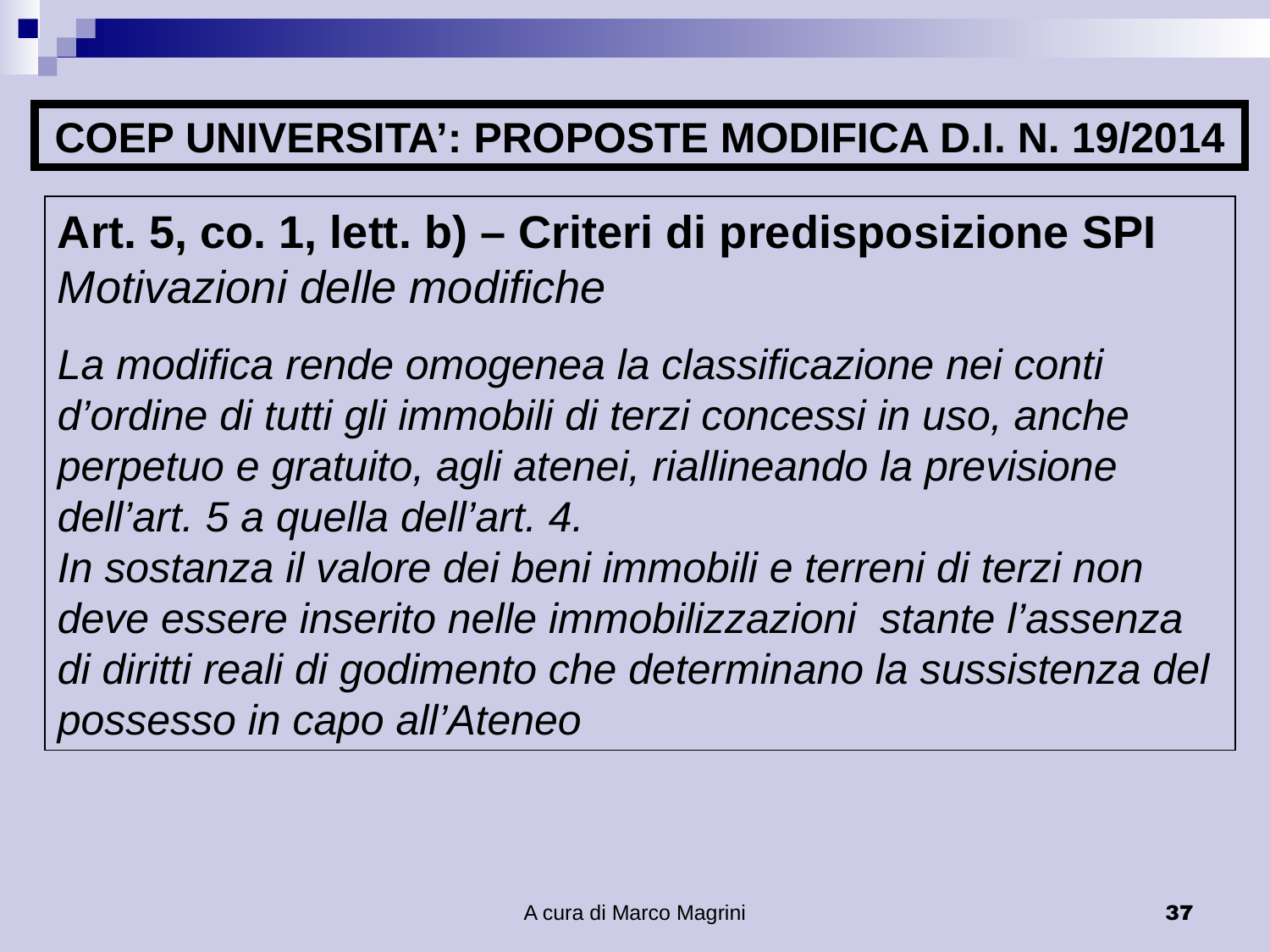

COEP UNIVERSITA’: PROPOSTE MODIFICA D.I. N. 19/2014
Art. 5, co. 1, lett. b) – Criteri di predisposizione SPI
Motivazioni delle modifiche

La modifica rende omogenea la classificazione nei conti d’ordine di tutti gli immobili di terzi concessi in uso, anche perpetuo e gratuito, agli atenei, riallineando la previsione dell’art. 5 a quella dell’art. 4.
In sostanza il valore dei beni immobili e terreni di terzi non deve essere inserito nelle immobilizzazioni  stante l’assenza di diritti reali di godimento che determinano la sussistenza del possesso in capo all’Ateneo
A cura di Marco Magrini
37